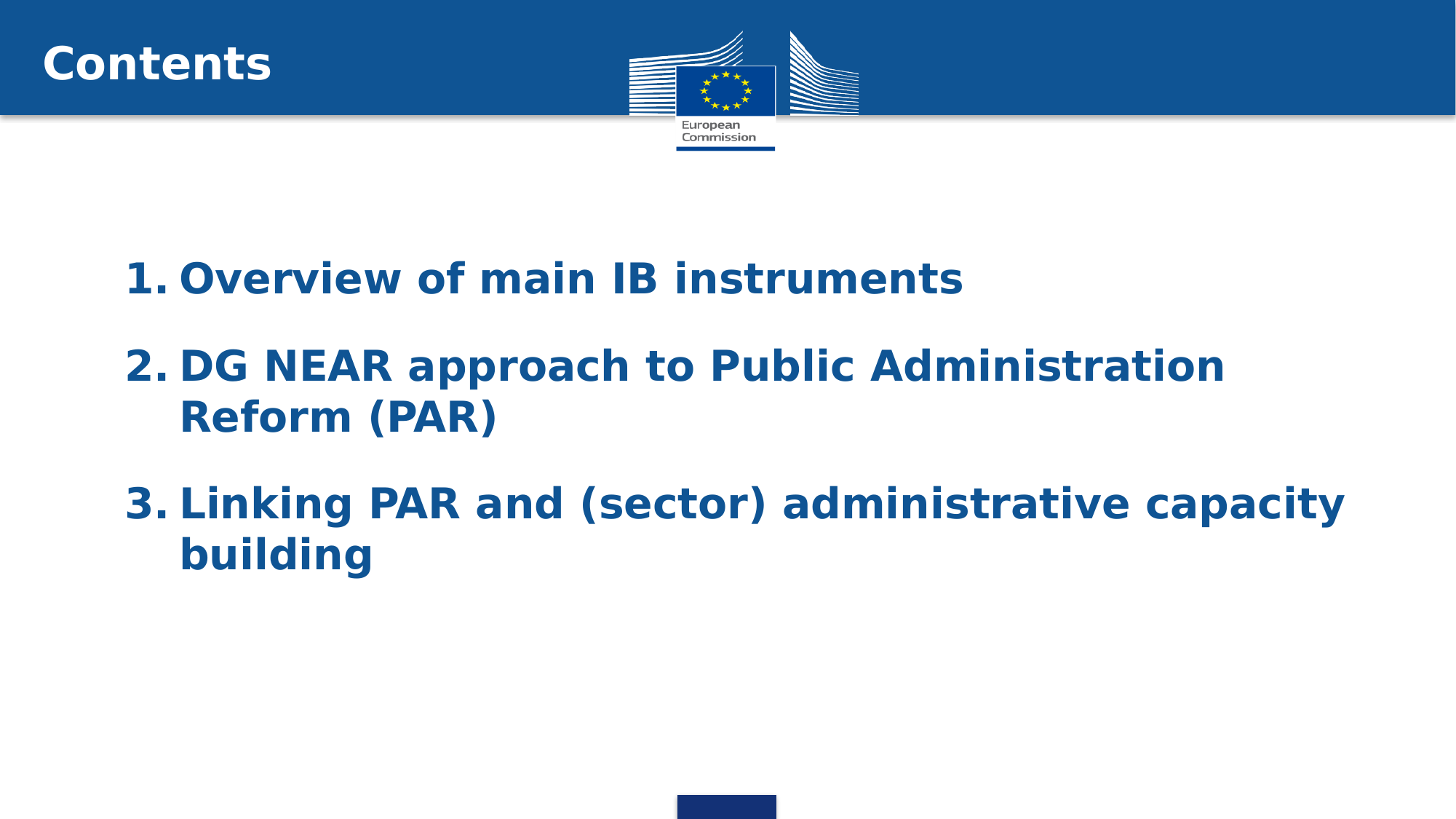

# Contents
Overview of main IB instruments
DG NEAR approach to Public Administration Reform (PAR)
Linking PAR and (sector) administrative capacity building